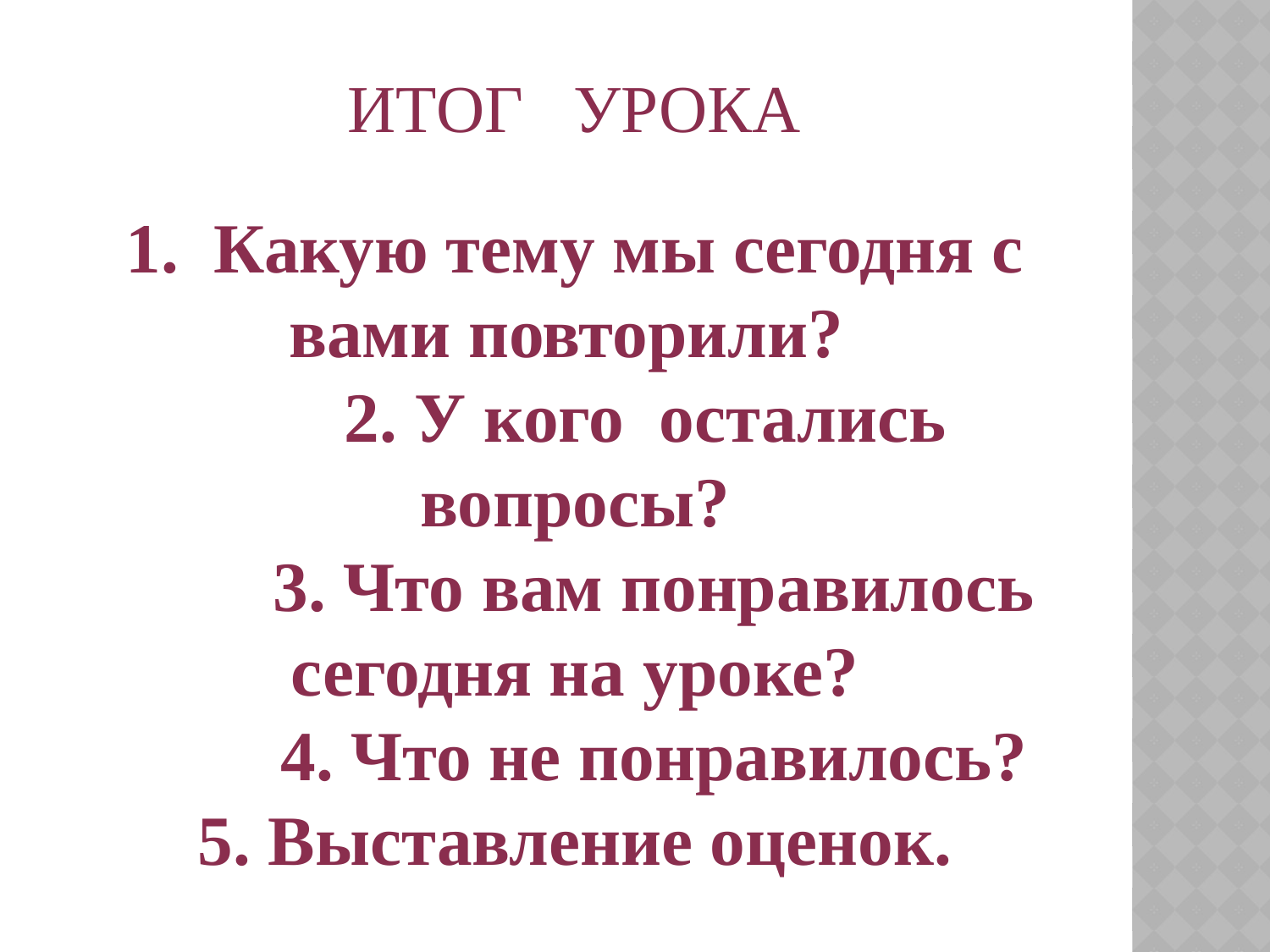

# итог   урока
1.  Какую тему мы сегодня с вами повторили?
         2. У кого  остались  вопросы?
         3. Что вам понравилось сегодня на уроке?
         4. Что не понравилось?
5. Выставление оценок.